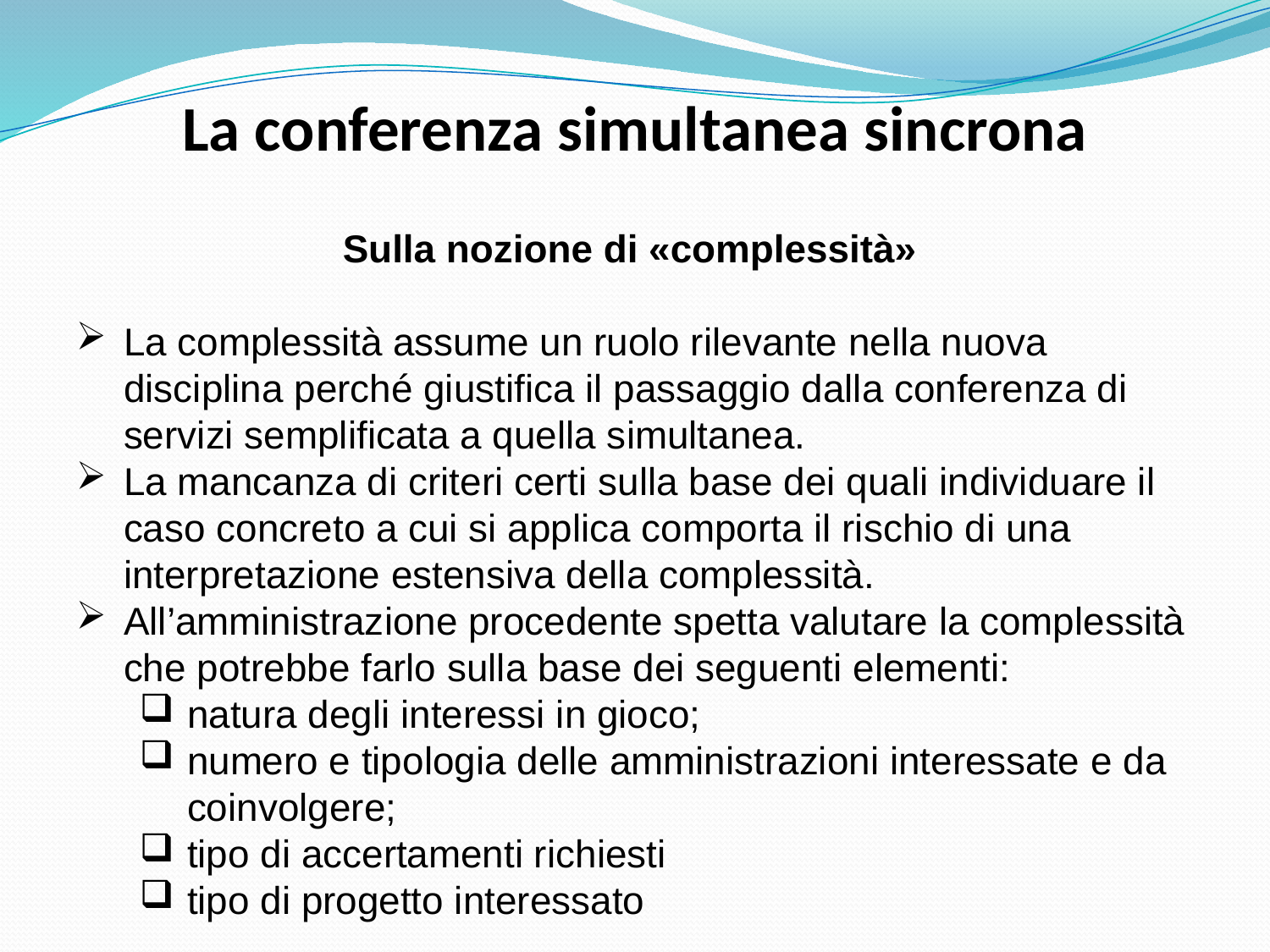

# La conferenza simultanea sincrona
Sulla nozione di «complessità»

La complessità assume un ruolo rilevante nella nuova disciplina perché giustifica il passaggio dalla conferenza di servizi semplificata a quella simultanea.
La mancanza di criteri certi sulla base dei quali individuare il caso concreto a cui si applica comporta il rischio di una interpretazione estensiva della complessità.
All’amministrazione procedente spetta valutare la complessità che potrebbe farlo sulla base dei seguenti elementi:
natura degli interessi in gioco;
numero e tipologia delle amministrazioni interessate e da coinvolgere;
tipo di accertamenti richiesti
tipo di progetto interessato